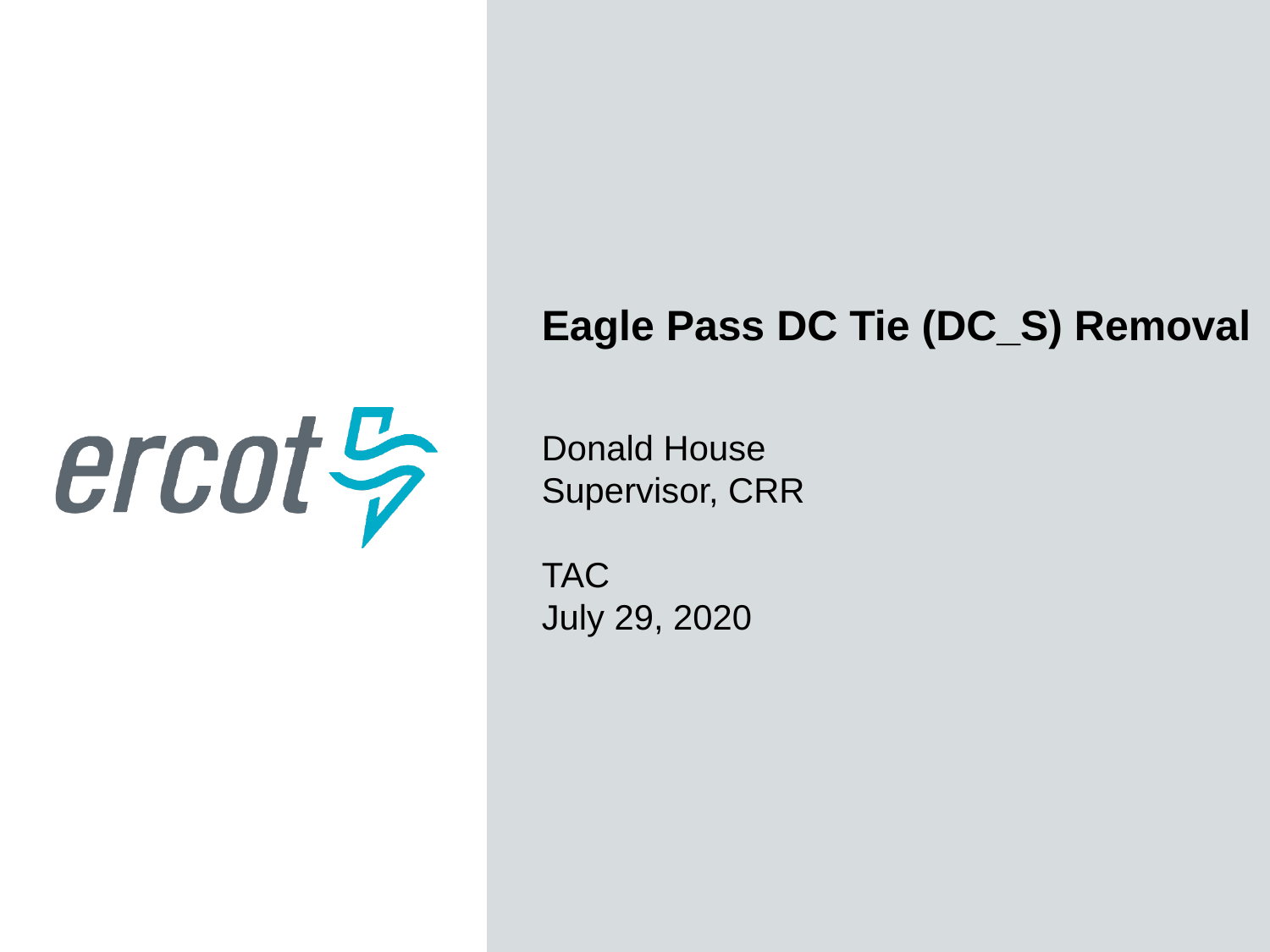

Eagle Pass DC Tie (DC_S) Removal

Donald House
Supervisor, CRR

TAC
July 29, 2020